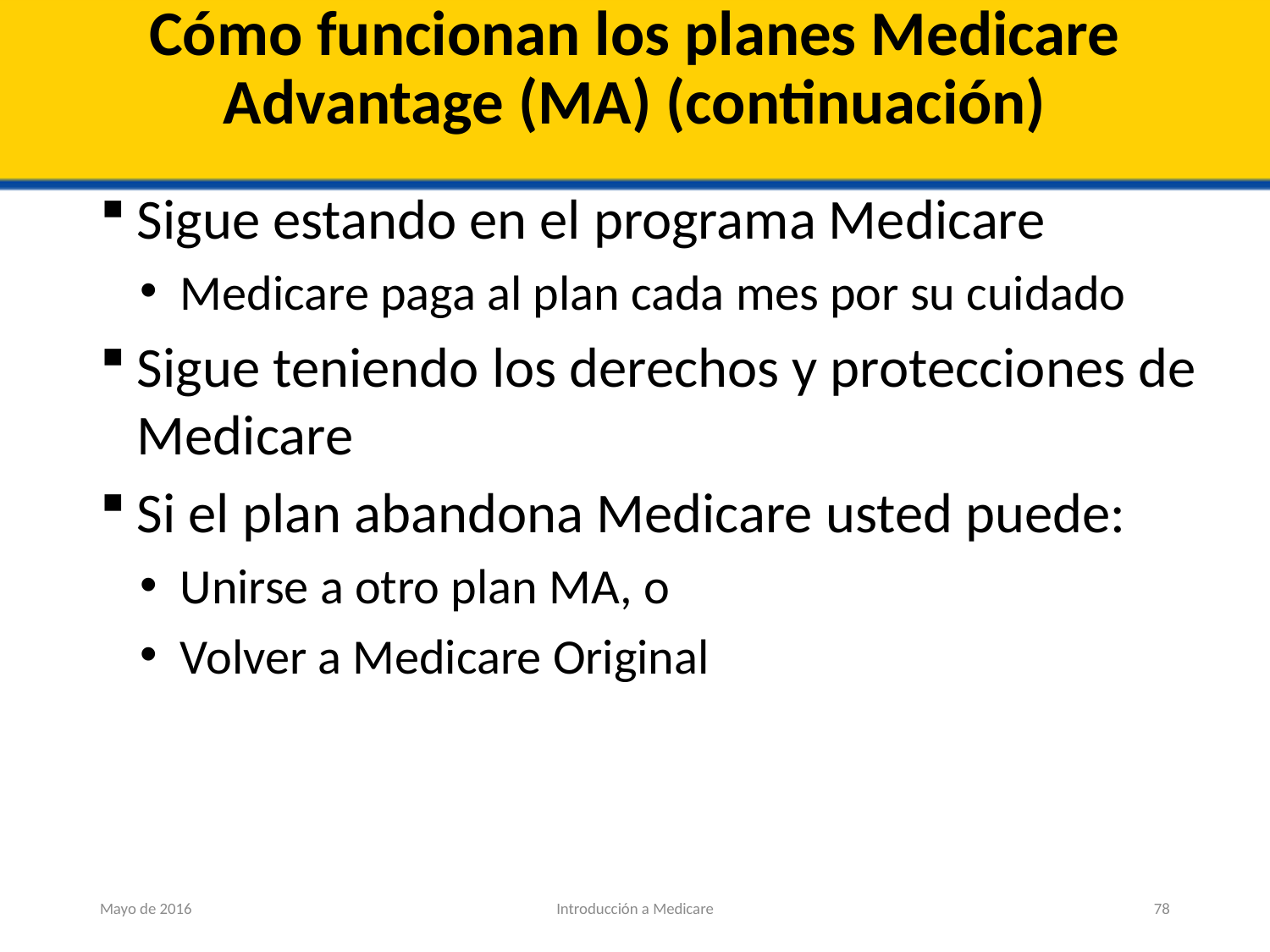

# Cómo funcionan los planes Medicare Advantage (MA) (continuación)
Sigue estando en el programa Medicare
Medicare paga al plan cada mes por su cuidado
Sigue teniendo los derechos y protecciones de Medicare
Si el plan abandona Medicare usted puede:
Unirse a otro plan MA, o
Volver a Medicare Original
Mayo de 2016
Introducción a Medicare
78